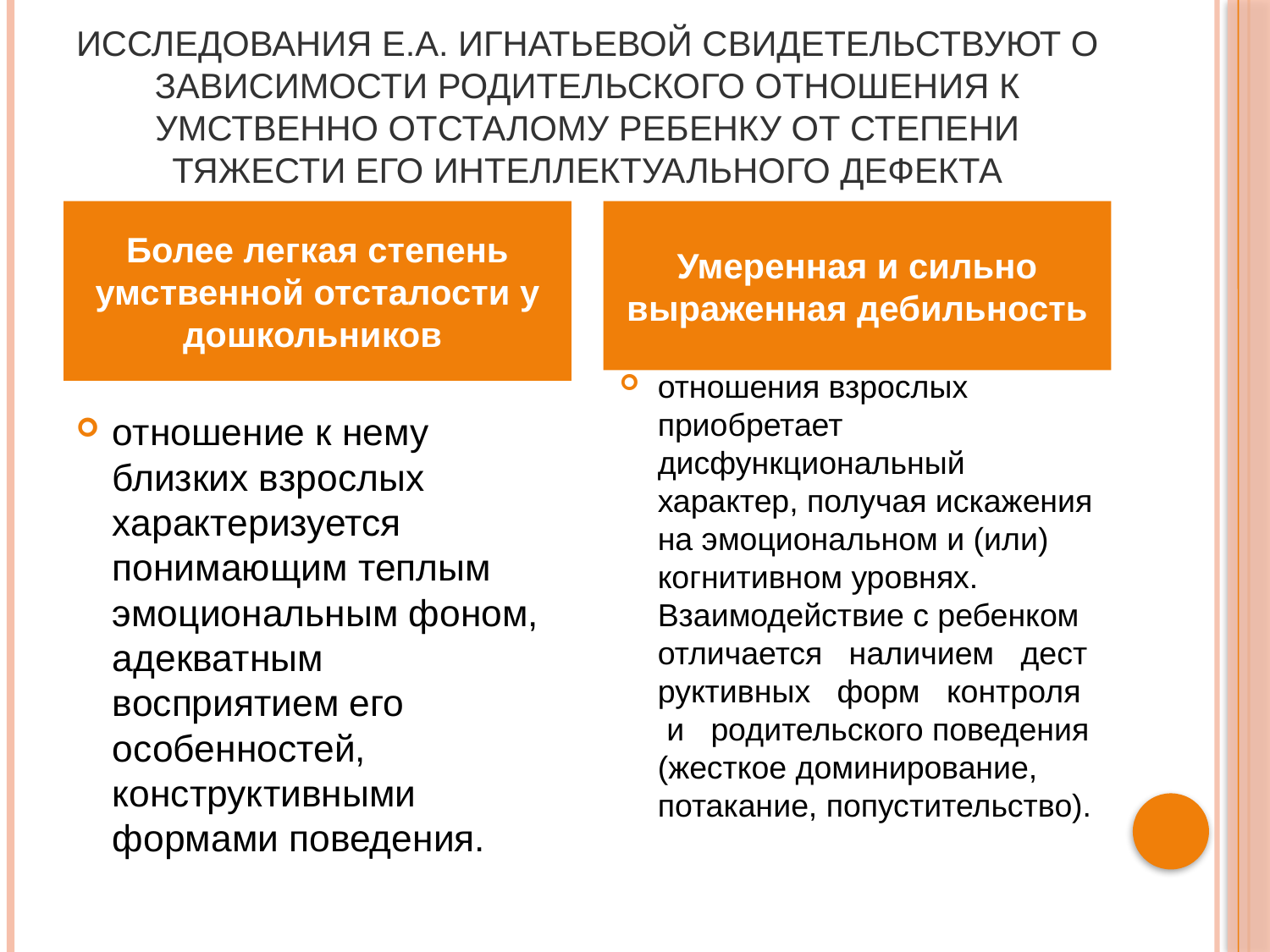

# Исследования Е.А. Игнатьевой свидетельствуют о зависимости родительского отношения к умственно отсталому ребенку от степени тяжести его интеллектуального дефекта

Более легкая степень умственной отсталости у дошкольников

Умеренная и сильно выраженная дебильность
отношения взрослых приобретает дисфункциональный характер, получая искажения на эмоциональном и (или) когнитивном уровнях. Взаимодействие с ребенком отличается   наличием   деструктивных   форм   контроля   и   родительского поведения (жесткое доминирование, потакание, попустительство).

отношение к нему близких взрослых характеризуется понимающим теплым эмоциональным фоном, адекватным восприятием его особенностей, конструктивными формами поведения.